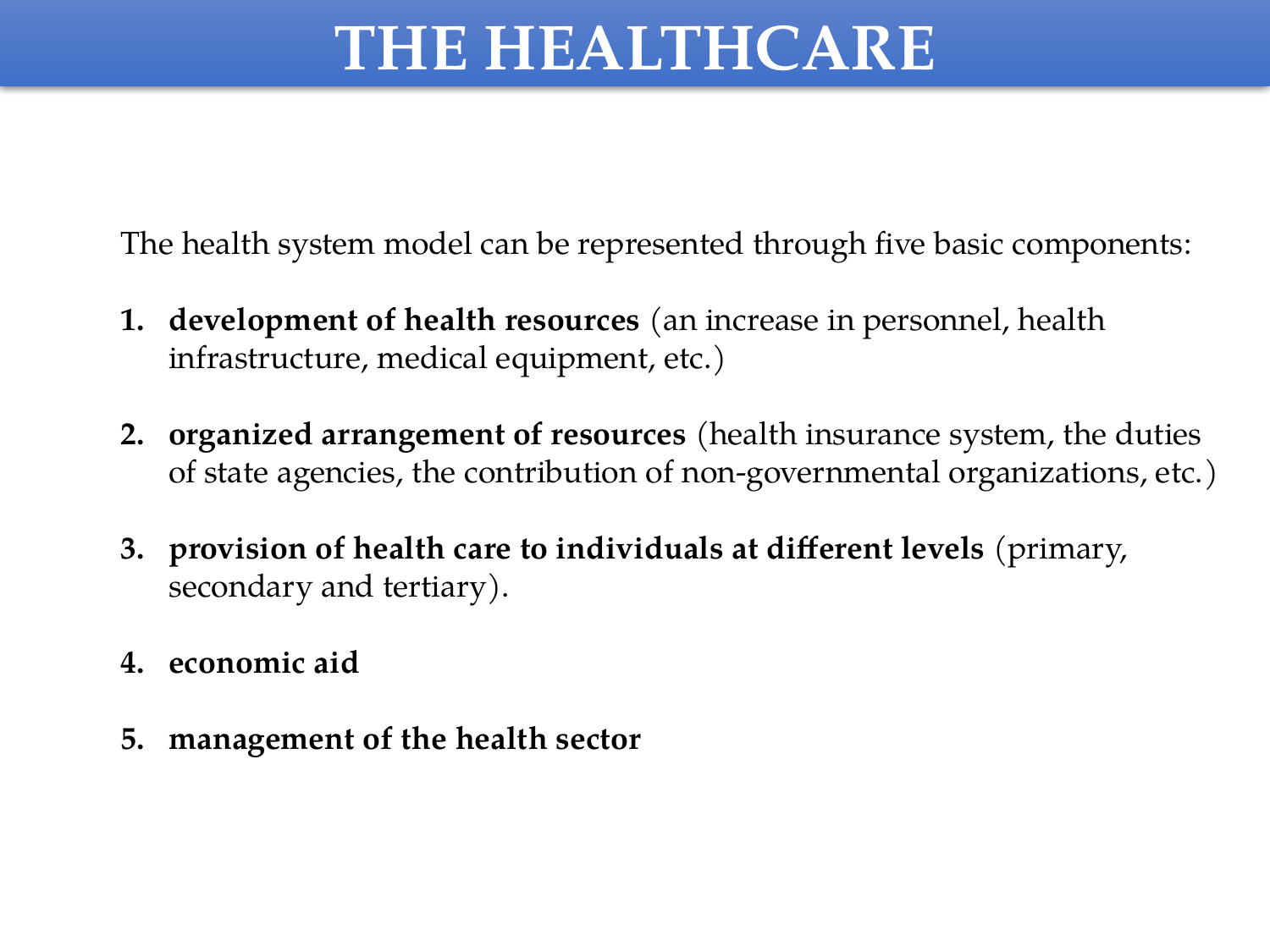

THE HEALTHCARE
The health system model can be represented through five basic components:

development of health resources (an increase in personnel, health infrastructure, medical equipment, etc.)

organized arrangement of resources (health insurance system, the duties of state agencies, the contribution of non-governmental organizations, etc.)

provision of health care to individuals at different levels (primary, secondary and tertiary).

economic aid

management of the health sector